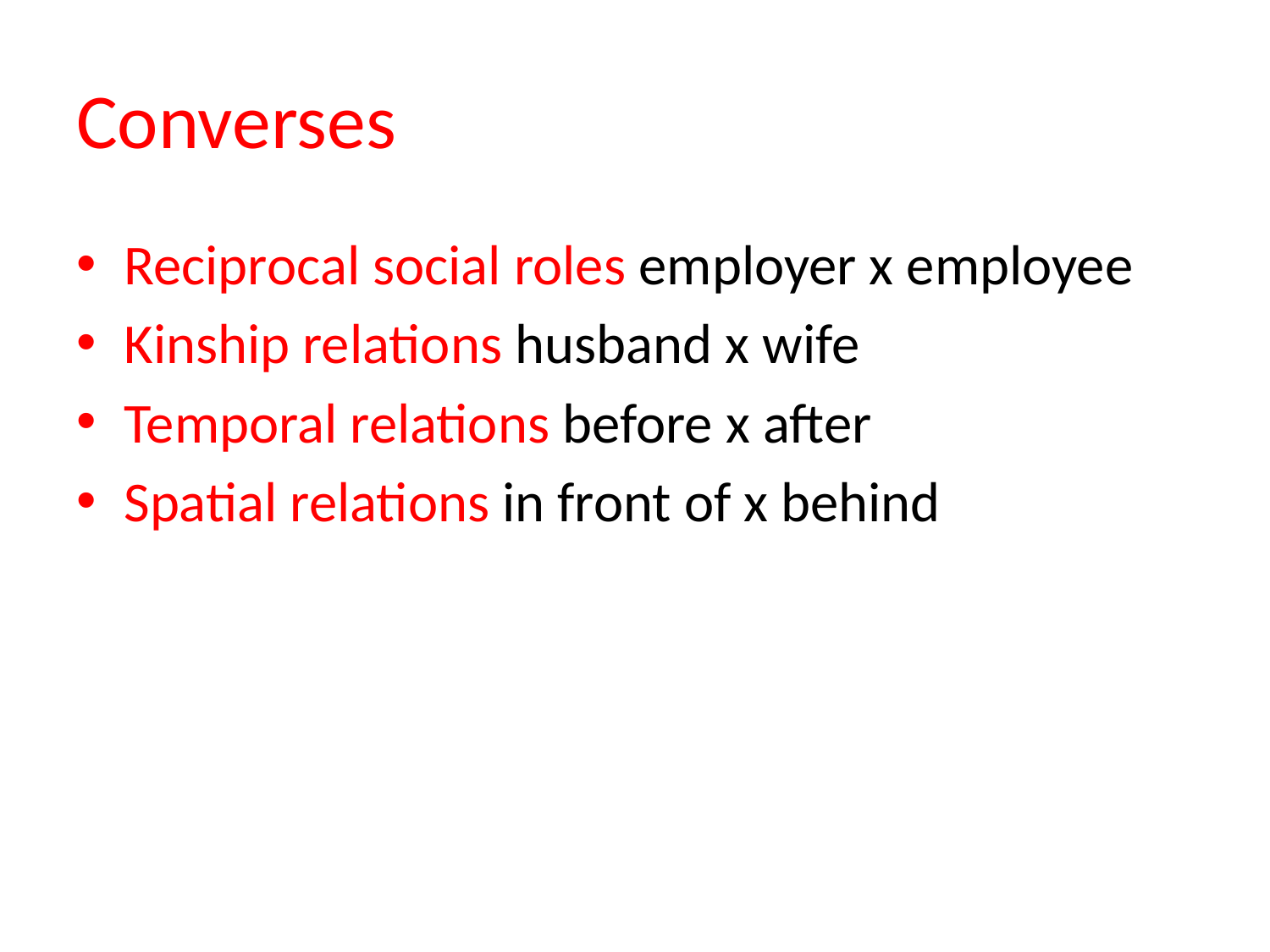

# Converses
Reciprocal social roles employer x employee
Kinship relations husband x wife
Temporal relations before x after
Spatial relations in front of x behind